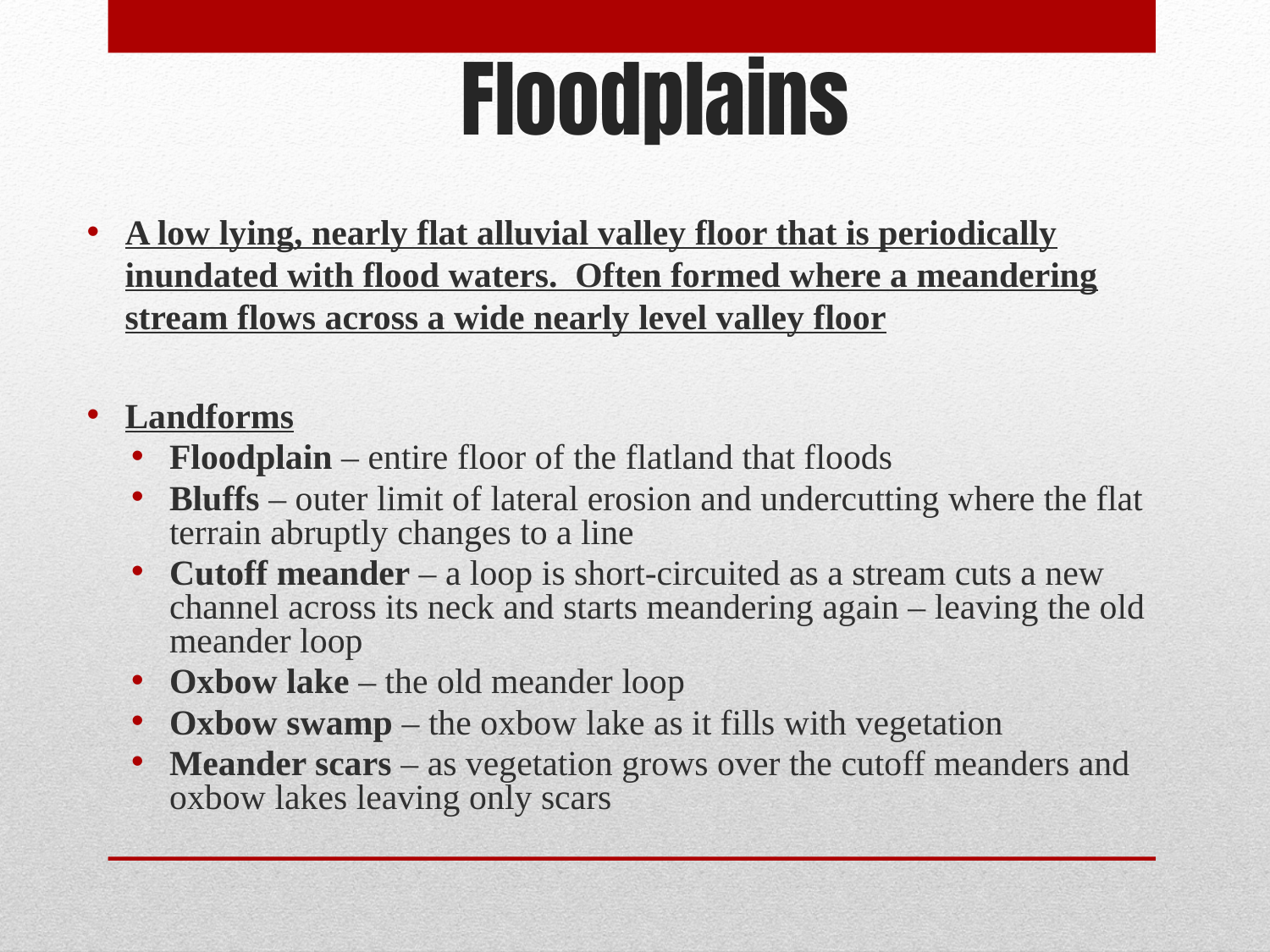

# Floodplains
A low lying, nearly flat alluvial valley floor that is periodically inundated with flood waters.  Often formed where a meandering stream flows across a wide nearly level valley floor

Landforms
Floodplain – entire floor of the flatland that floods
Bluffs – outer limit of lateral erosion and undercutting where the flat terrain abruptly changes to a line
Cutoff meander – a loop is short-circuited as a stream cuts a new channel across its neck and starts meandering again – leaving the old meander loop
Oxbow lake – the old meander loop
Oxbow swamp – the oxbow lake as it fills with vegetation
Meander scars – as vegetation grows over the cutoff meanders and oxbow lakes leaving only scars